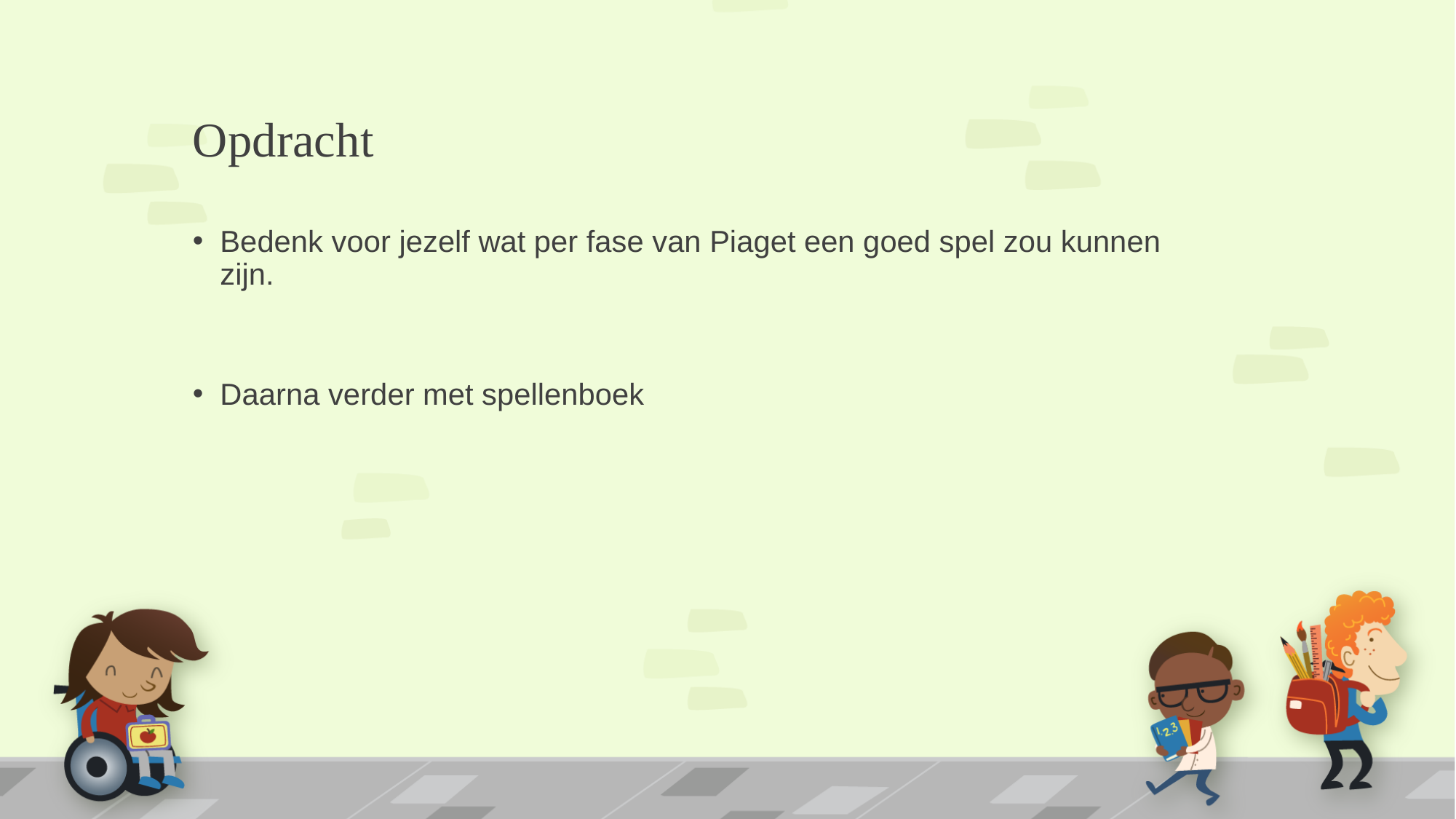

# Opdracht
Bedenk voor jezelf wat per fase van Piaget een goed spel zou kunnen zijn.

Daarna verder met spellenboek